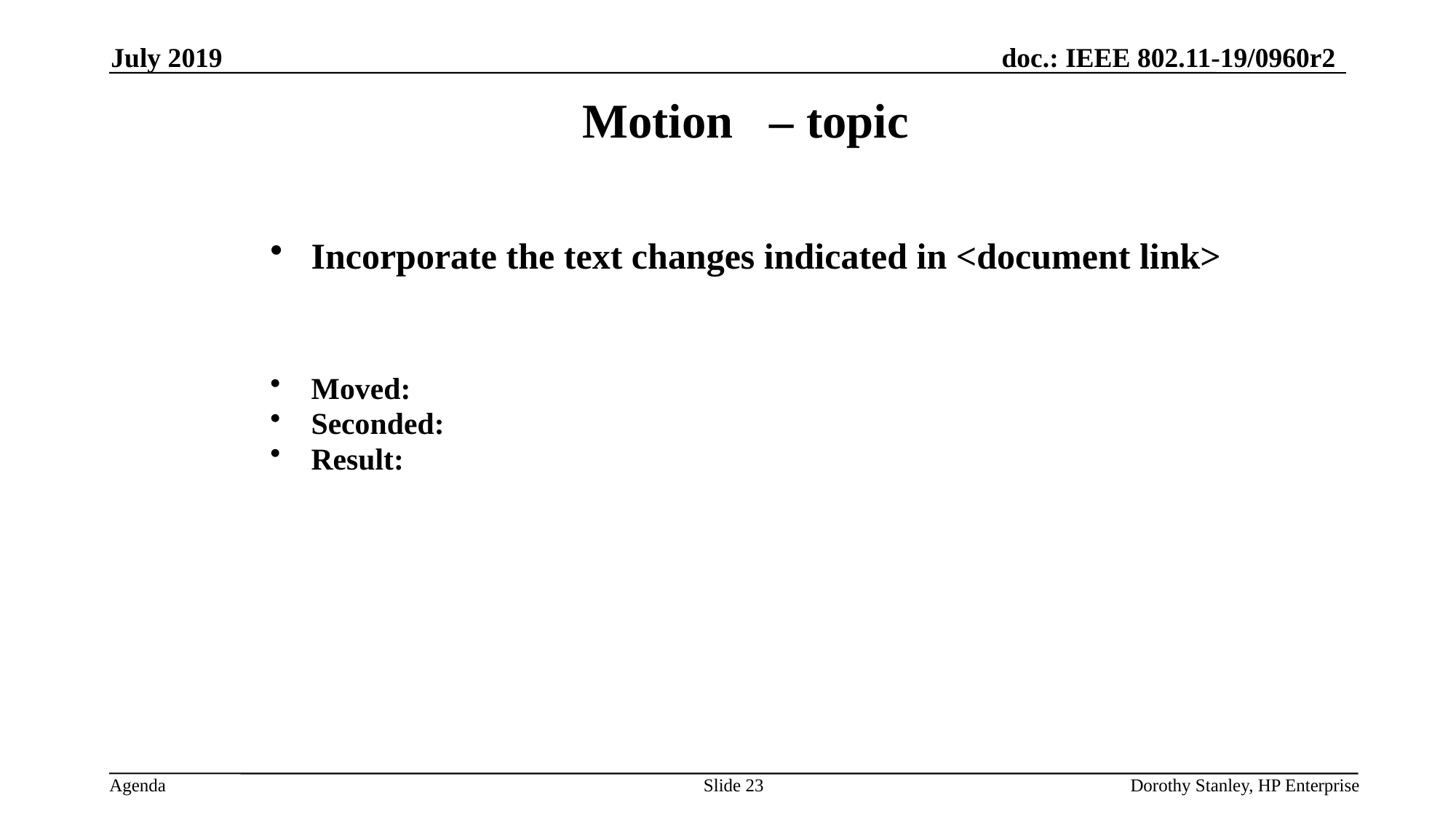

July 2019
Motion   – topic

Incorporate the text changes indicated in <document link>

Moved:
Seconded:
Result:

Slide 23
Dorothy Stanley, HP Enterprise